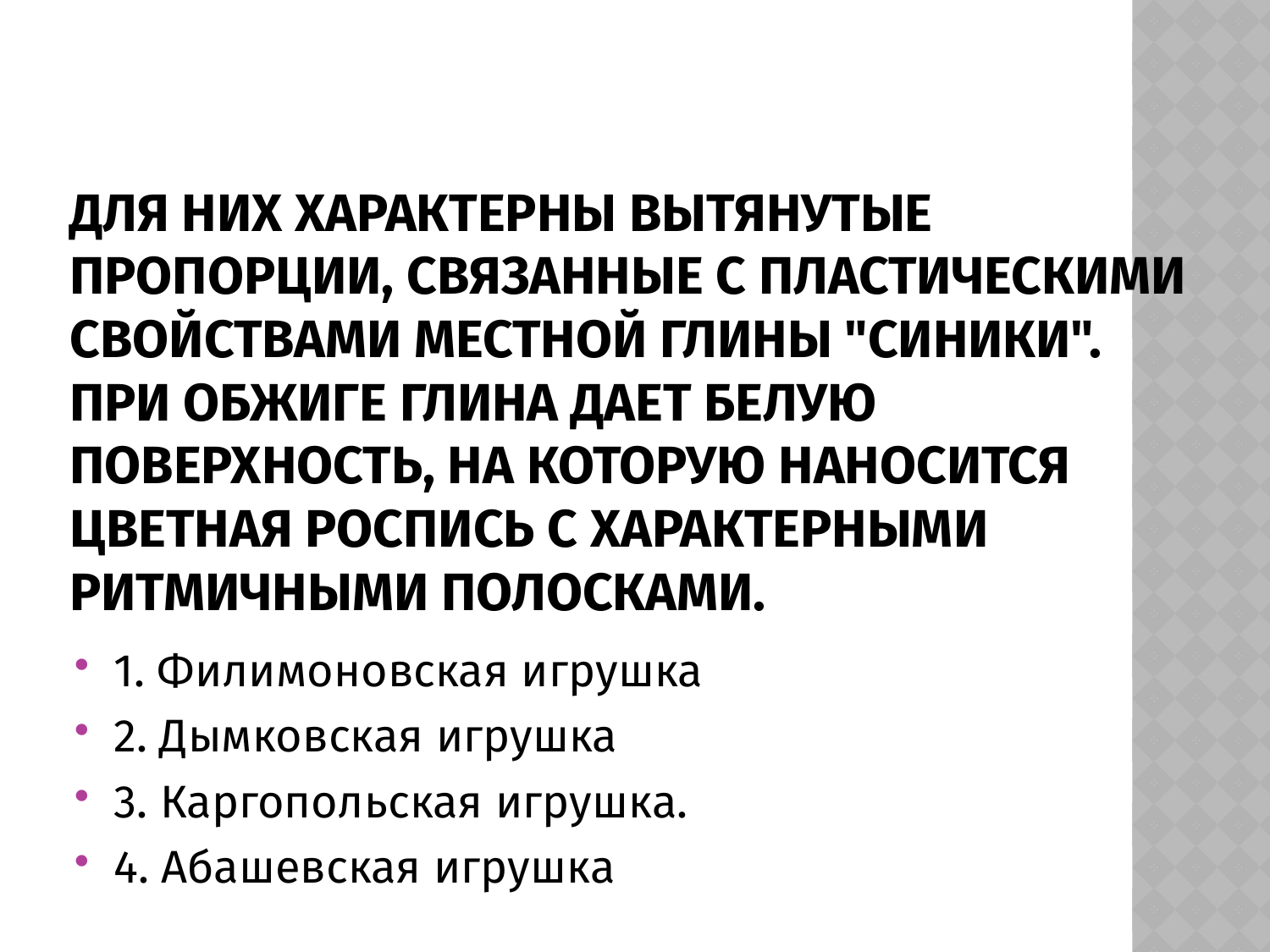

# Для них характерны вытянутые пропорции, связанные с пластическими свойствами местной глины "синики". При обжиге глина дает белую поверхность, на которую наносится цветная роспись с характерными ритмичными полосками.
1. Филимоновская игрушка
2. Дымковская игрушка
3. Каргопольская игрушка.
4. Абашевская игрушка